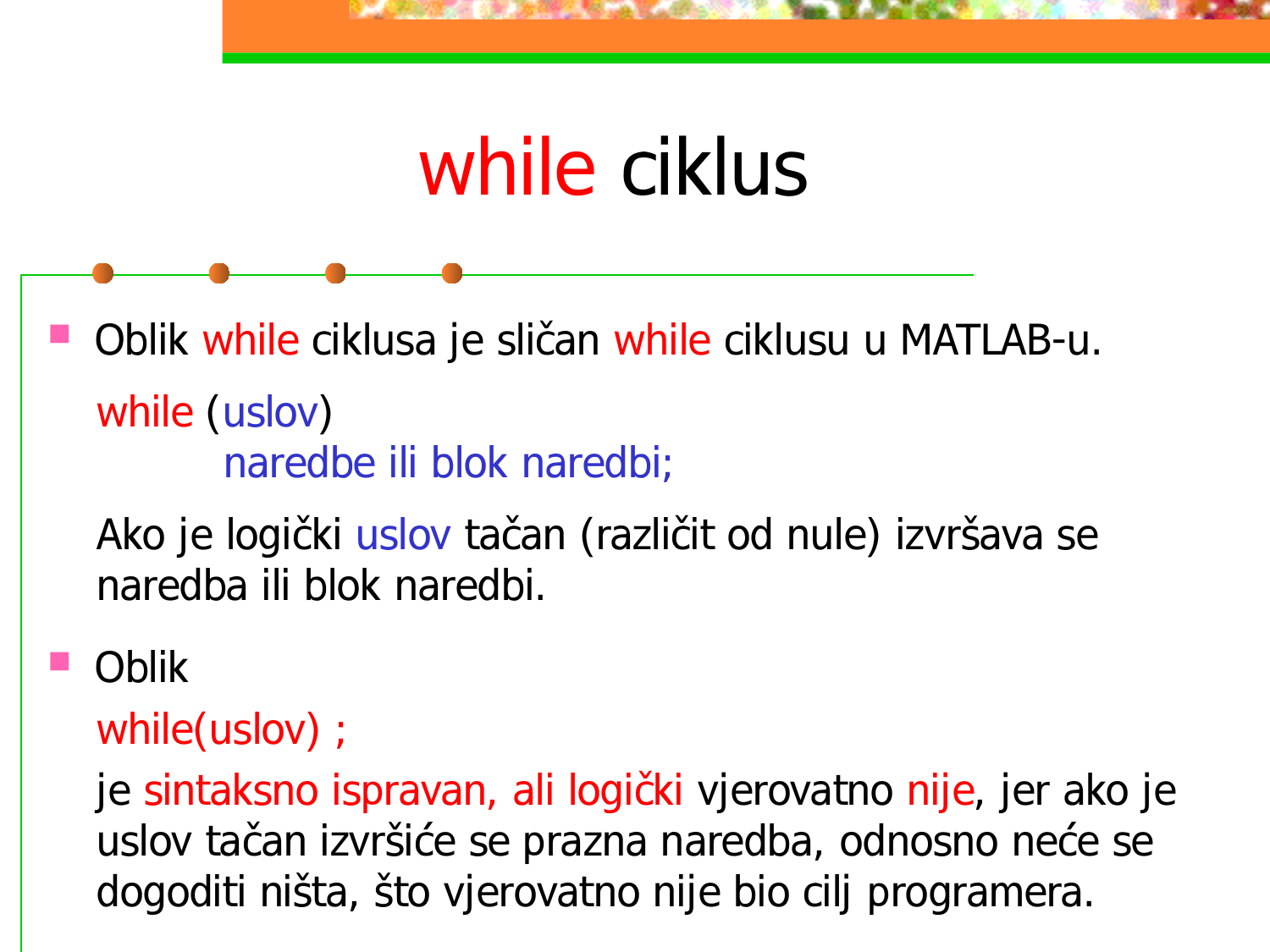

# while ciklus
Oblik while ciklusa je sličan while ciklusu u MATLAB-u.
while (uslov)
	naredbe ili blok naredbi;
Ako je logički uslov tačan (različit od nule) izvršava se naredba ili blok naredbi.
Oblik
while(uslov) ;
je sintaksno ispravan, ali logički vjerovatno nije, jer ako je uslov tačan izvršiće se prazna naredba, odnosno neće se dogoditi ništa, što vjerovatno nije bio cilj programera.